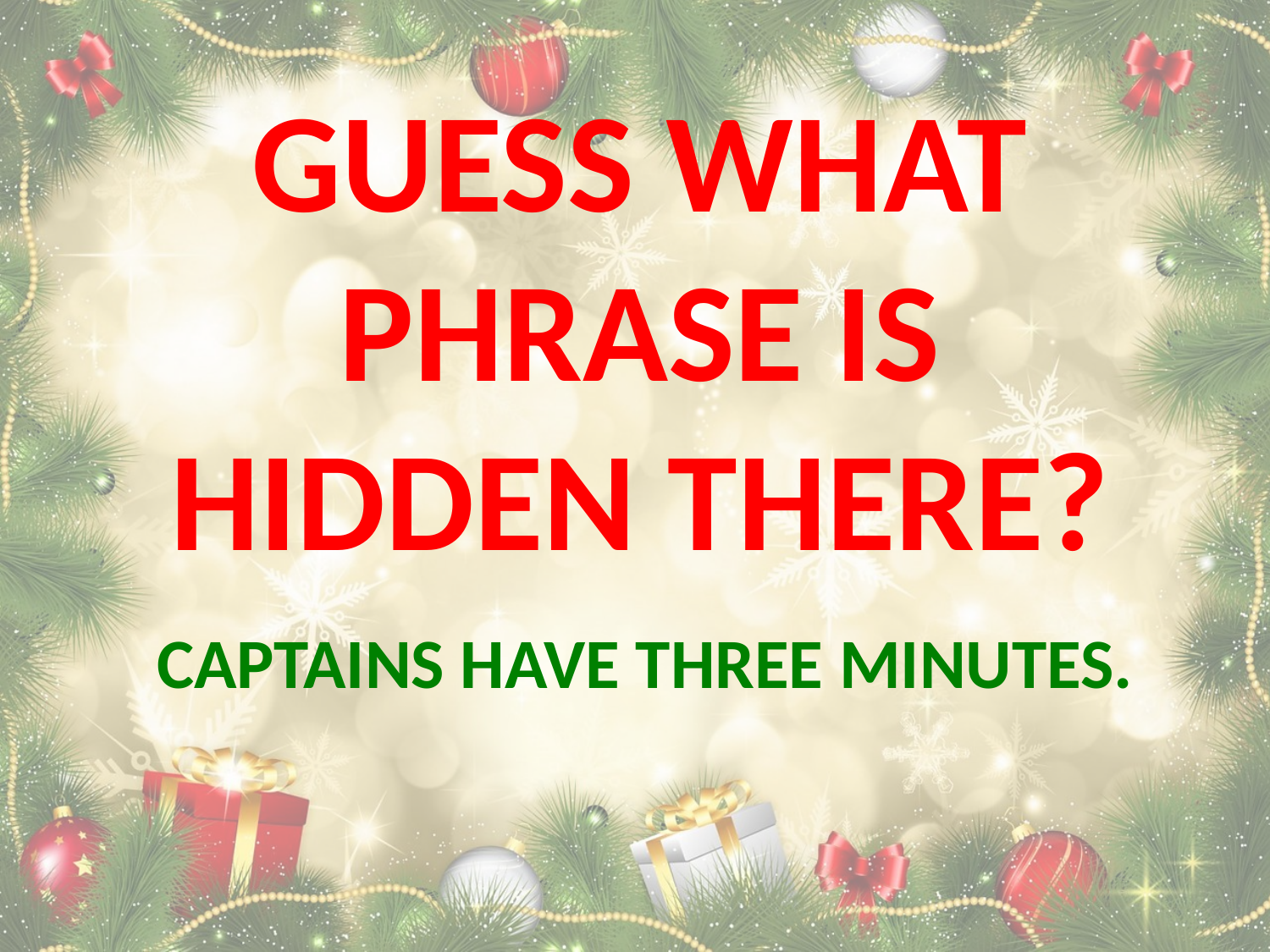

GUESS WHAT PHRASE IS HIDDEN THERE?
# Captains have THREE minuteS.